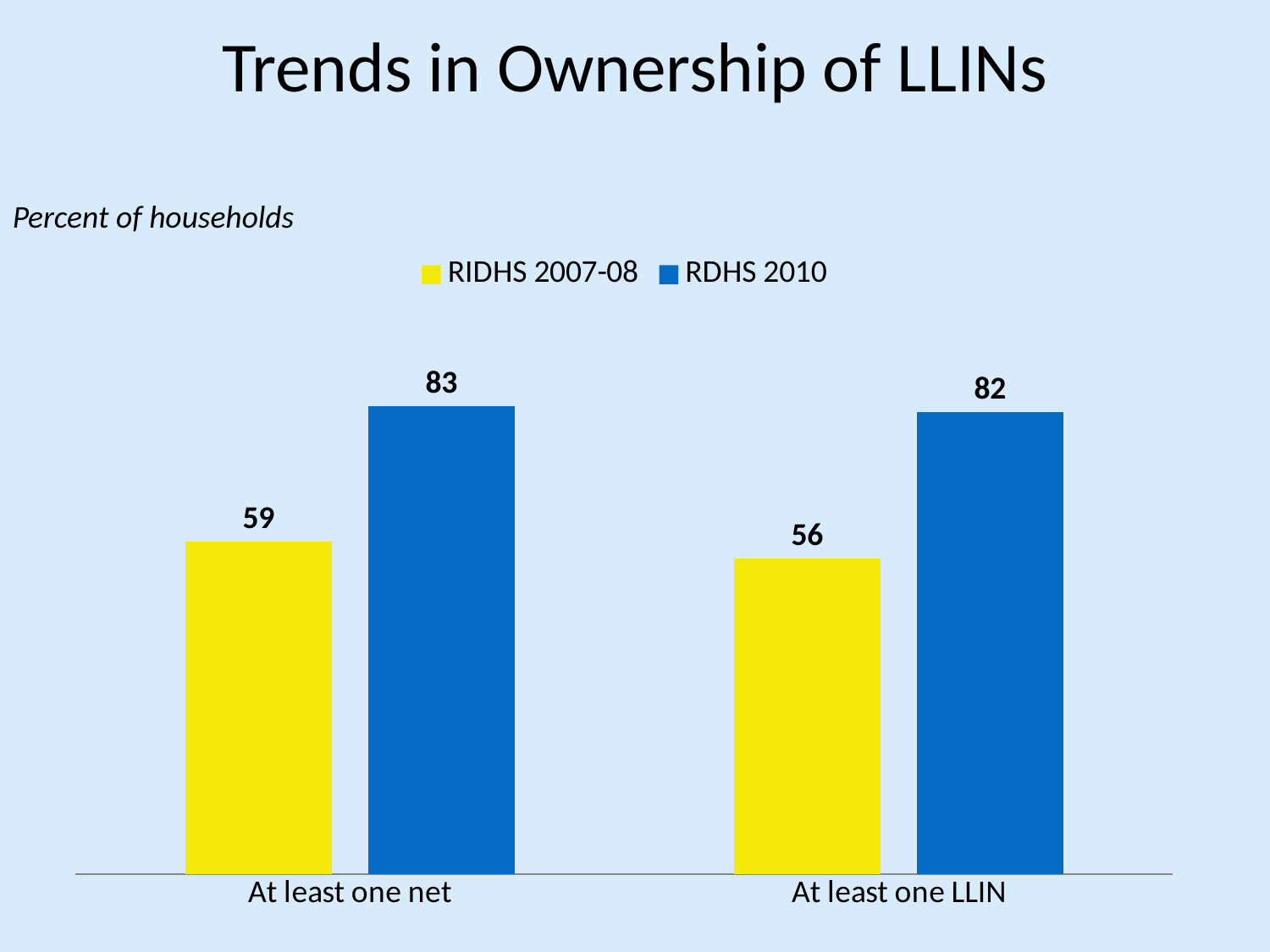

# Trends in Ownership of LLINs
Percent of households

### Chart

| Category | RIDHS 2007-08 | RDHS 2010 |
|---|---|---|
| At least one net | 59.0 | 83.0 |
| At least one LLIN | 56.0 | 82.0 |